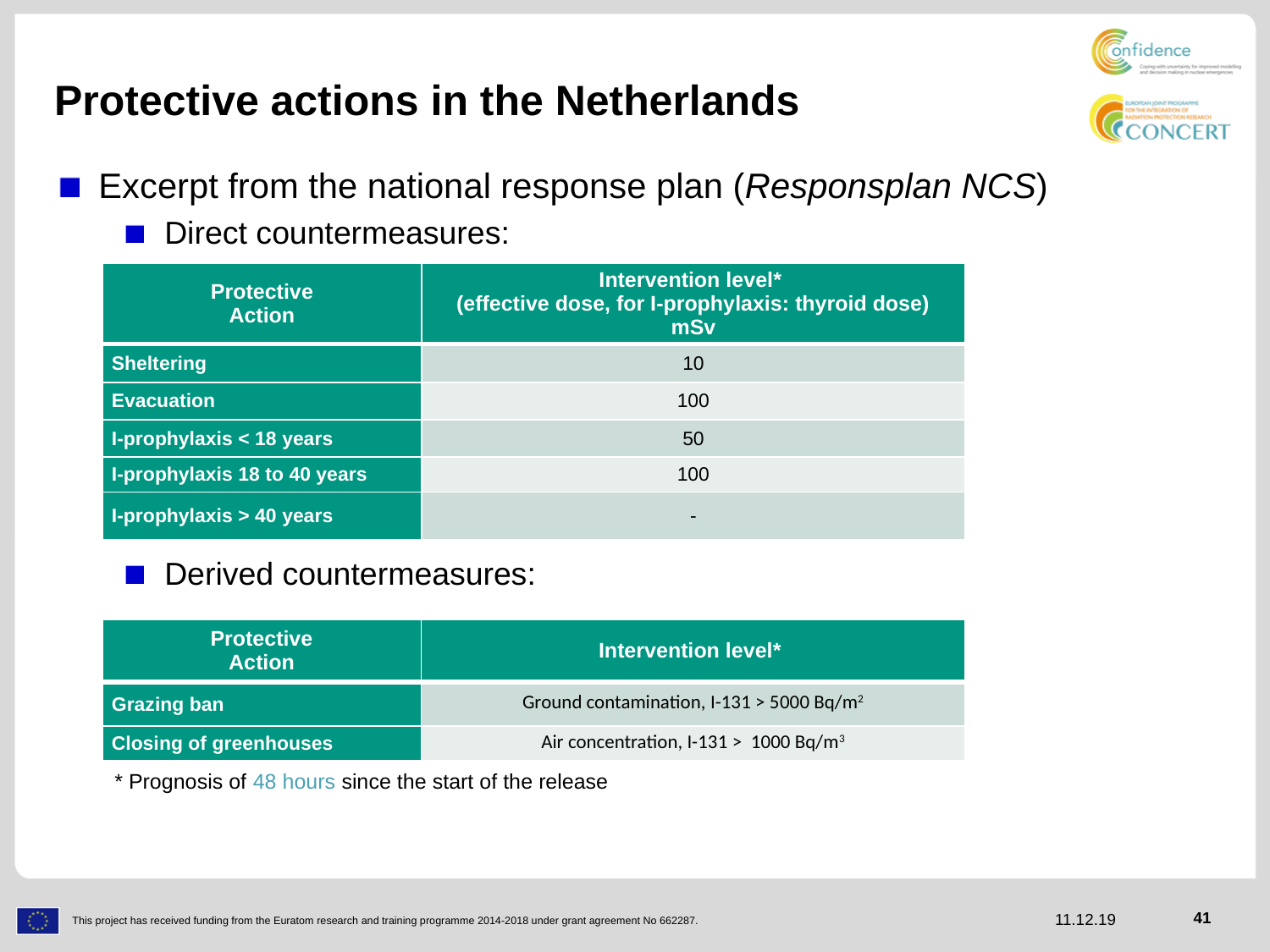

# Protective actions in the Netherlands
Excerpt from the national response plan (Responsplan NCS)
Direct countermeasures:

Derived countermeasures:

| Protective Action | Intervention level\* (effective dose, for I-prophylaxis: thyroid dose) mSv |
| --- | --- |
| Sheltering | 10 |
| Evacuation | 100 |
| I-prophylaxis < 18 years | 50 |
| I-prophylaxis 18 to 40 years | 100 |
| I-prophylaxis > 40 years | - |
| Protective Action | Intervention level\* |
| --- | --- |
| Grazing ban | Ground contamination, I-131 > 5000 Bq/m2 |
| Closing of greenhouses | Air concentration, I-131 > 1000 Bq/m3 |
* Prognosis of 48 hours since the start of the release